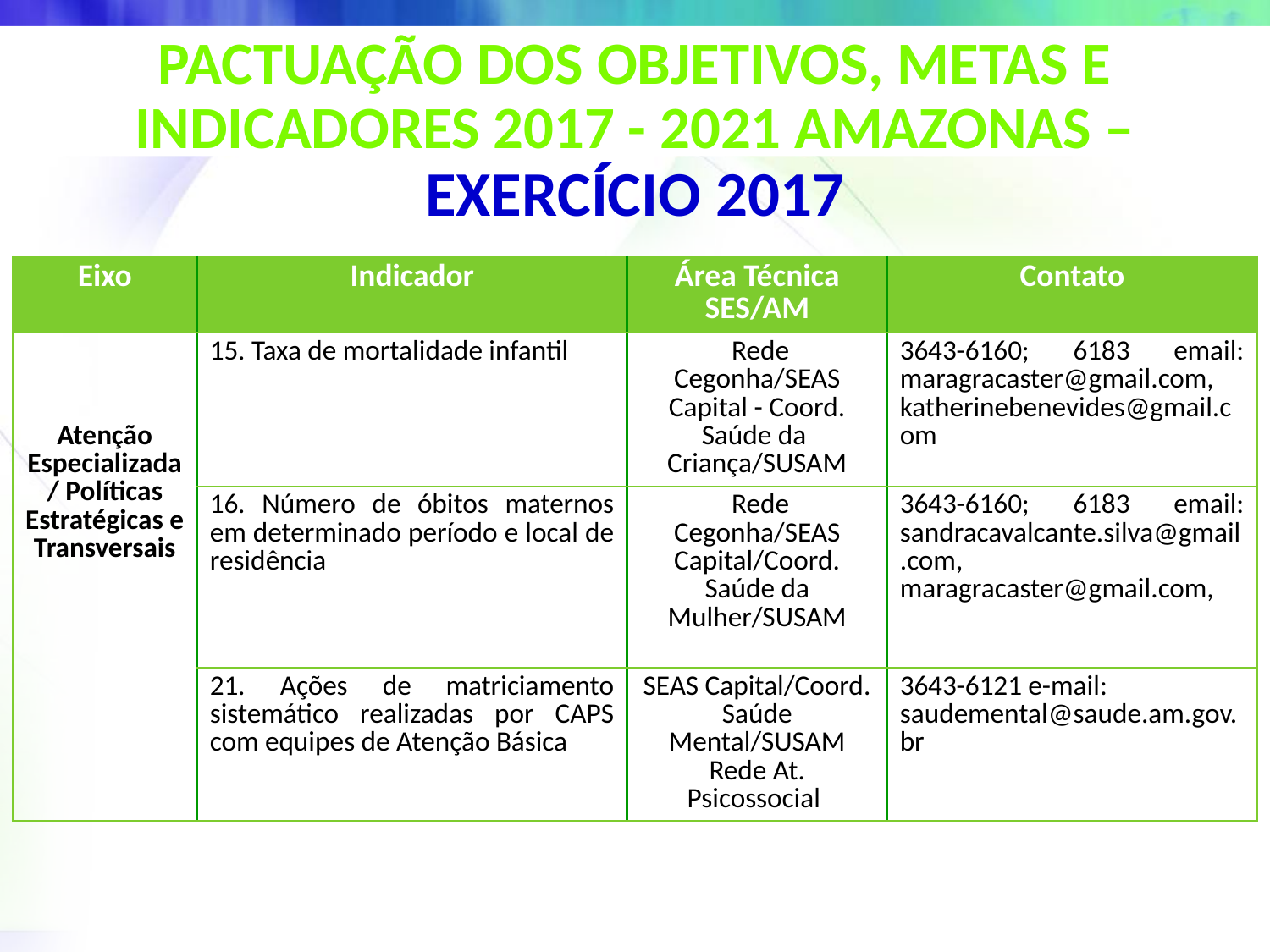

Pactuação dos Objetivos, Metas e Indicadores 2017 - 2021 amazonas – exercício 2017
| Eixo | Indicador | Área Técnica SES/AM | Contato |
| --- | --- | --- | --- |
| Atenção Especializada/ Políticas Estratégicas e Transversais | 15. Taxa de mortalidade infantil | Rede Cegonha/SEAS Capital - Coord. Saúde da Criança/SUSAM | 3643-6160; 6183 email: maragracaster@gmail.com, katherinebenevides@gmail.com |
|  | 16. Número de óbitos maternos em determinado período e local de residência | Rede Cegonha/SEAS Capital/Coord. Saúde da Mulher/SUSAM | 3643-6160; 6183 email: sandracavalcante.silva@gmail.com, maragracaster@gmail.com, |
|  | 21. Ações de matriciamento sistemático realizadas por CAPS com equipes de Atenção Básica | SEAS Capital/Coord. Saúde Mental/SUSAM Rede At. Psicossocial | 3643-6121 e-mail: saudemental@saude.am.gov.br |